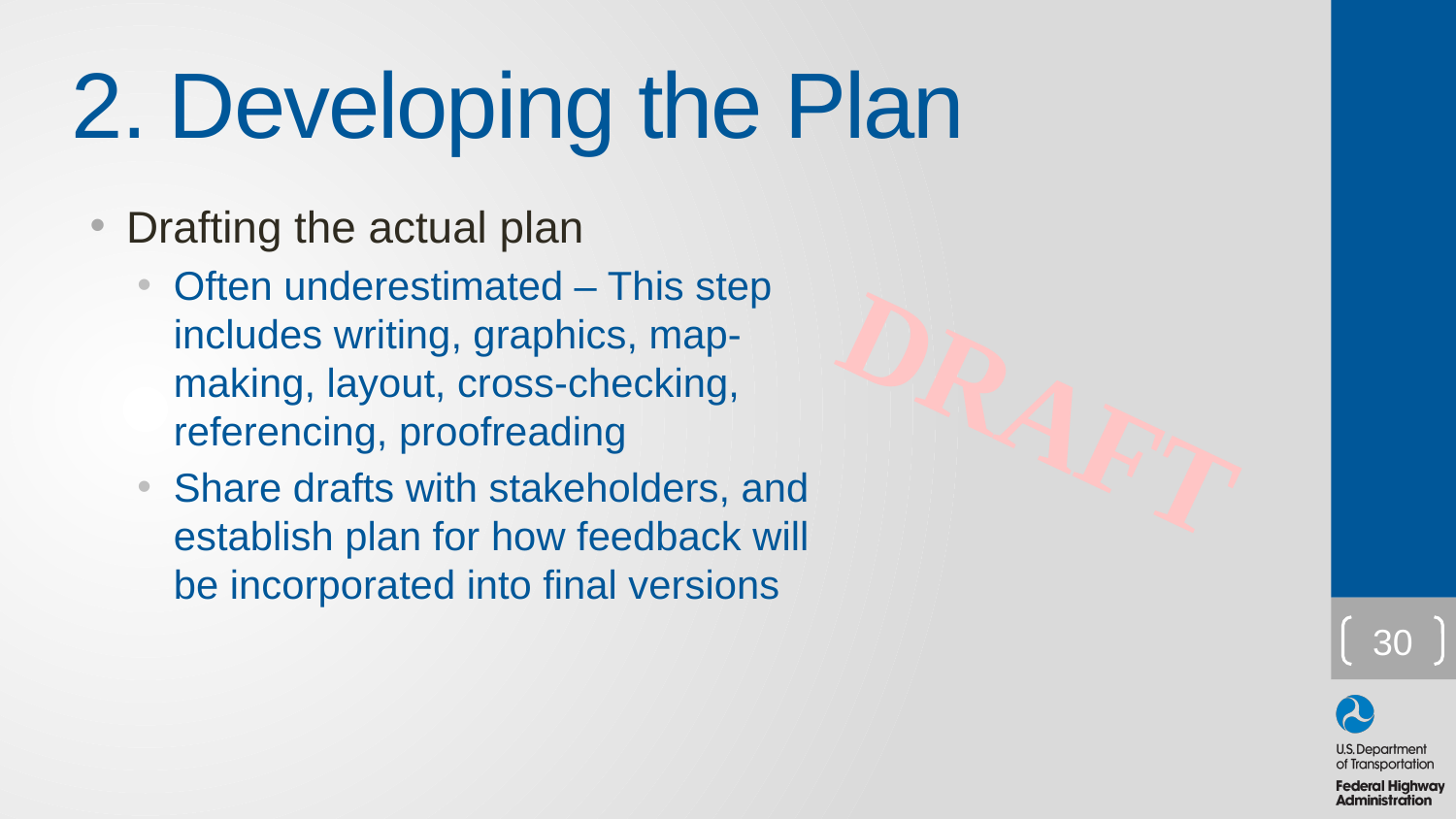

# 2. Developing the Plan
Drafting the actual plan
Often underestimated – This step includes writing, graphics, map-making, layout, cross-checking, referencing, proofreading
Share drafts with stakeholders, and establish plan for how feedback will be incorporated into final versions

DRAFT
30